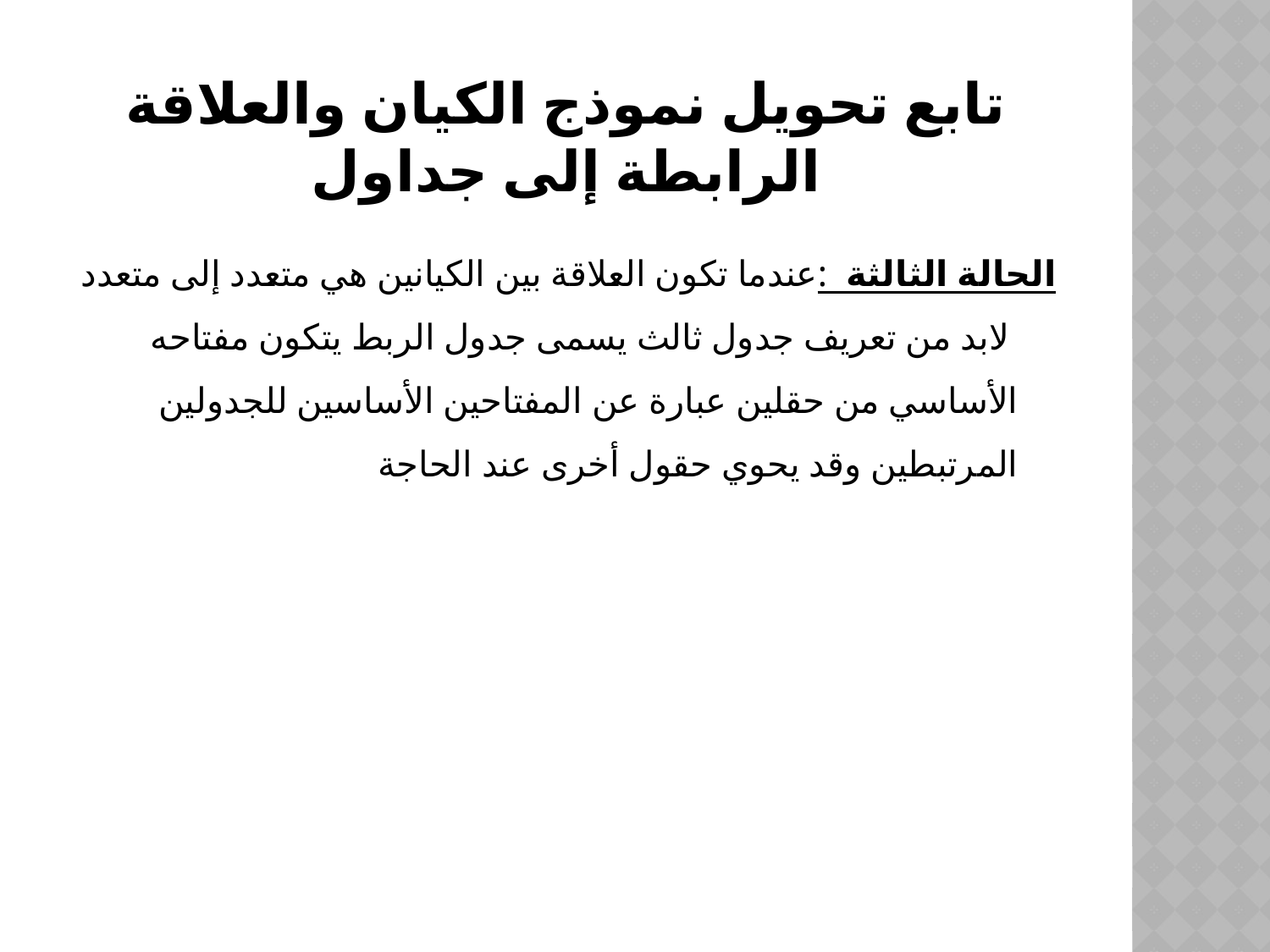

# تابع تحويل نموذج الكيان والعلاقة الرابطة إلى جداول
الحالة الثالثة  :عندما تكون العلاقة بين الكيانين هي متعدد إلى متعدد  لابد من تعريف جدول ثالث يسمى جدول الربط يتكون مفتاحه الأساسي من حقلين عبارة عن المفتاحين الأساسين للجدولين المرتبطين وقد يحوي حقول أخرى عند الحاجة